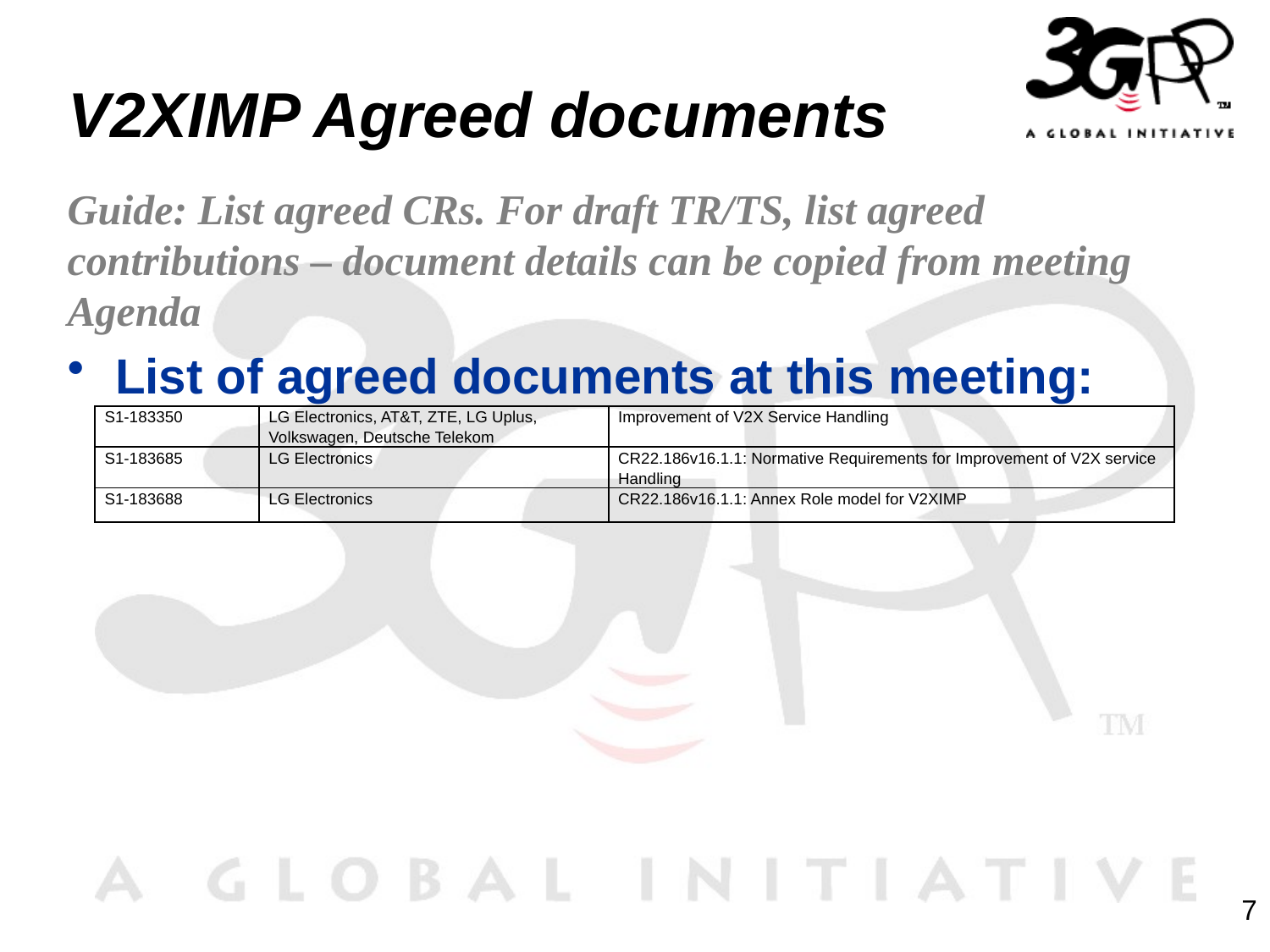

# V2XIMP Agreed documents
Guide: List agreed CRs. For draft TR/TS, list agreed contributions – document details can be copied from meeting Agenda
List of agreed documents at this meeting:

| S1-183350 | LG Electronics, AT&T, ZTE, LG Uplus, Volkswagen, Deutsche Telekom | Improvement of V2X Service Handling |
| --- | --- | --- |
| S1-183685 | LG Electronics | CR22.186v16.1.1: Normative Requirements for Improvement of V2X service Handling |
| S1-183688 | LG Electronics | CR22.186v16.1.1: Annex Role model for V2XIMP |
7